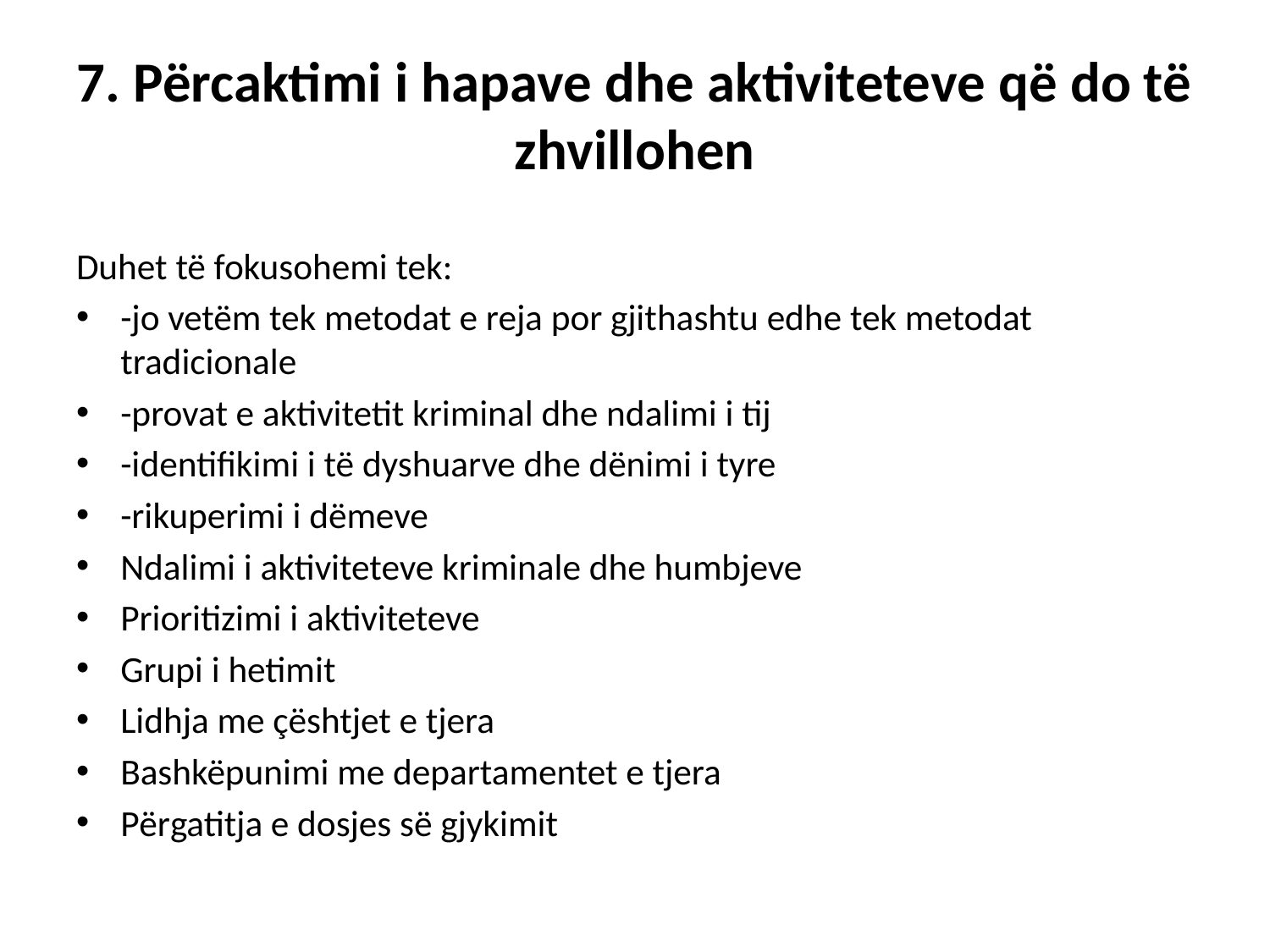

# 7. Përcaktimi i hapave dhe aktiviteteve që do të zhvillohen
Duhet të fokusohemi tek:
-jo vetëm tek metodat e reja por gjithashtu edhe tek metodat tradicionale
-provat e aktivitetit kriminal dhe ndalimi i tij
-identifikimi i të dyshuarve dhe dënimi i tyre
-rikuperimi i dëmeve
Ndalimi i aktiviteteve kriminale dhe humbjeve
Prioritizimi i aktiviteteve
Grupi i hetimit
Lidhja me çështjet e tjera
Bashkëpunimi me departamentet e tjera
Përgatitja e dosjes së gjykimit